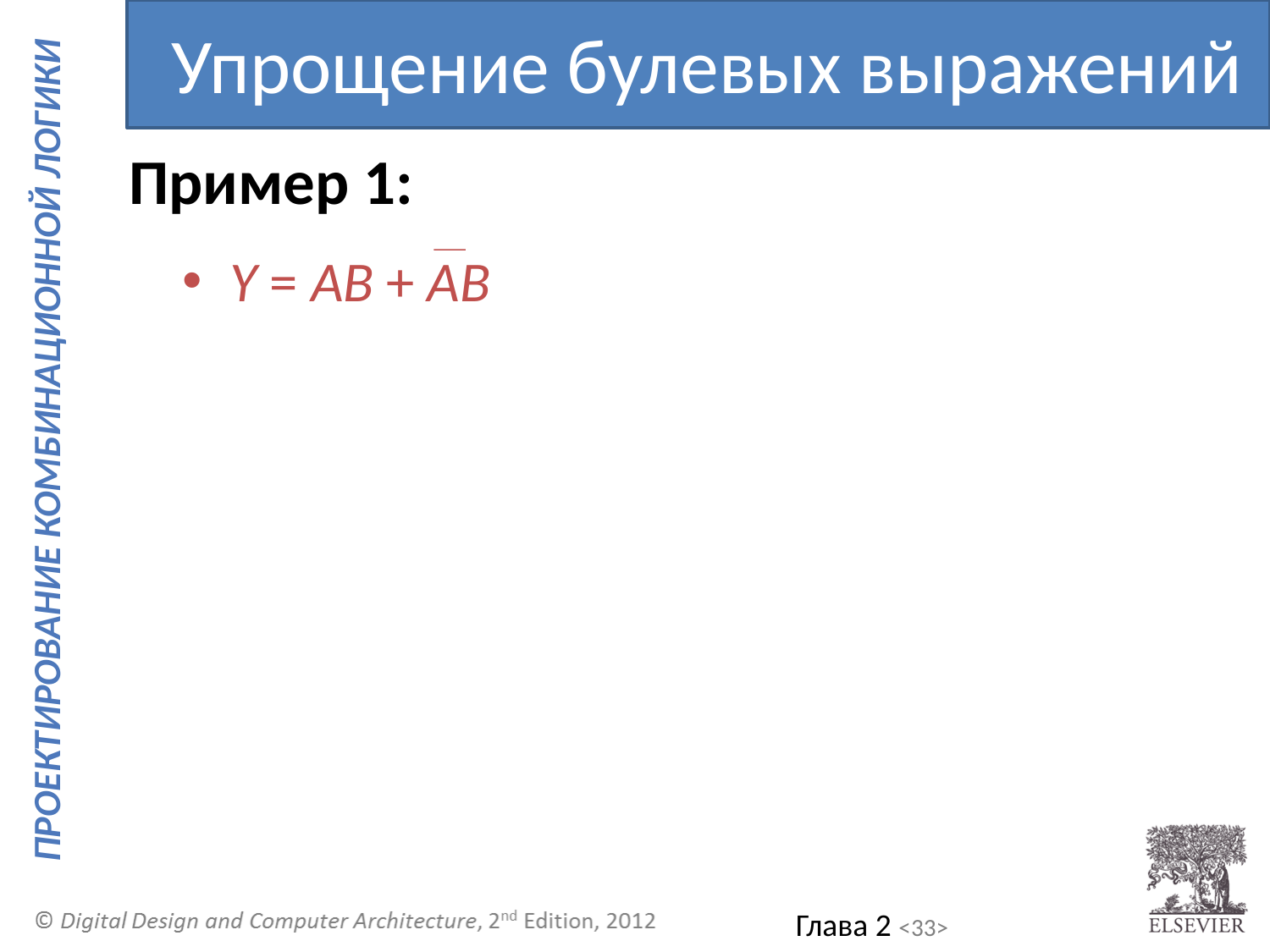

Упрощение булевых выражений
Пример 1:
Y = AB + AB